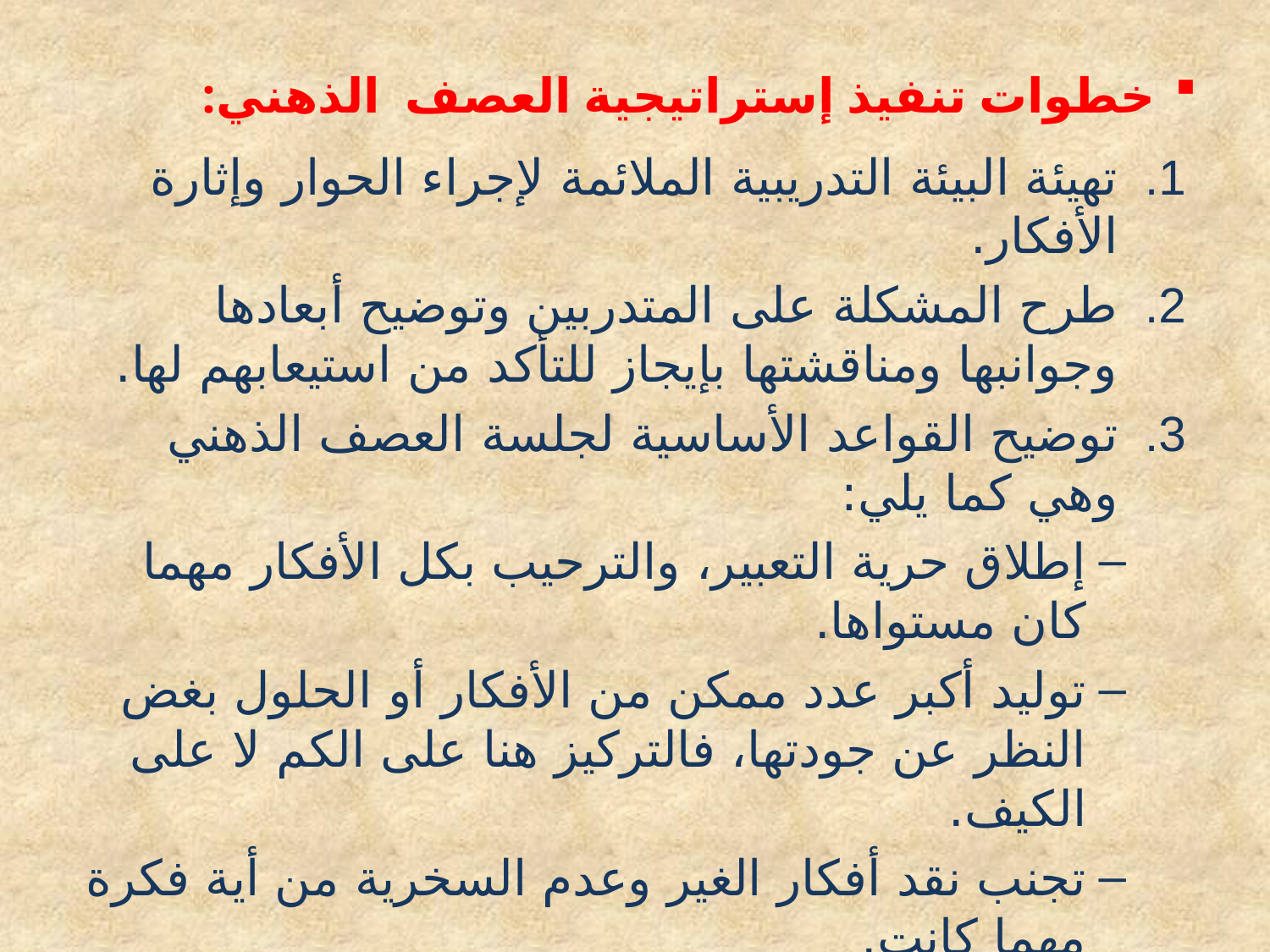

# خطوات تنفيذ إستراتيجية العصف  الذهني:
تهيئة البيئة التدريبية الملائمة لإجراء الحوار وإثارة الأفكار.
طرح المشكلة على المتدربين وتوضيح أبعادها وجوانبها ومناقشتها بإيجاز للتأكد من استيعابهم لها.
توضيح القواعد الأساسية لجلسة العصف الذهني وهي كما يلي:
إطلاق حرية التعبير، والترحيب بكل الأفكار مهما كان مستواها.
توليد أكبر عدد ممكن من الأفكار أو الحلول بغض النظر عن جودتها، فالتركيز هنا على الكم لا على الكيف.
تجنب نقد أفكار الغير وعدم السخرية من أية فكرة مهما كانت.
تقديم إضافات على أفكار الآخرين دون نقد لها.
تشجيع الأفكار الغريبة.
تأجيل إصدار الحكم على الأفكار المطروحة.